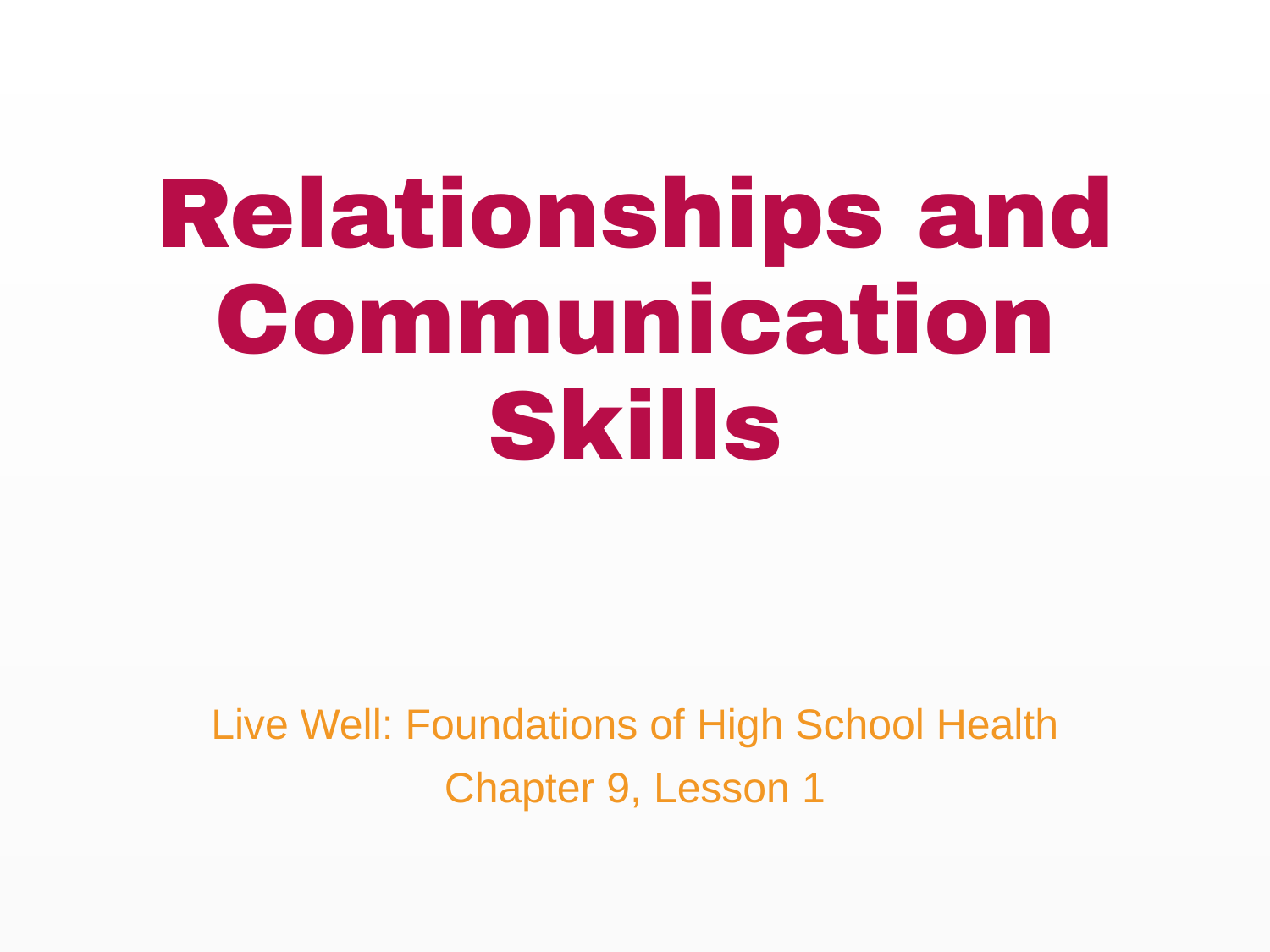

# Relationships and Communication Skills
Live Well: Foundations of High School Health
Chapter 9, Lesson 1